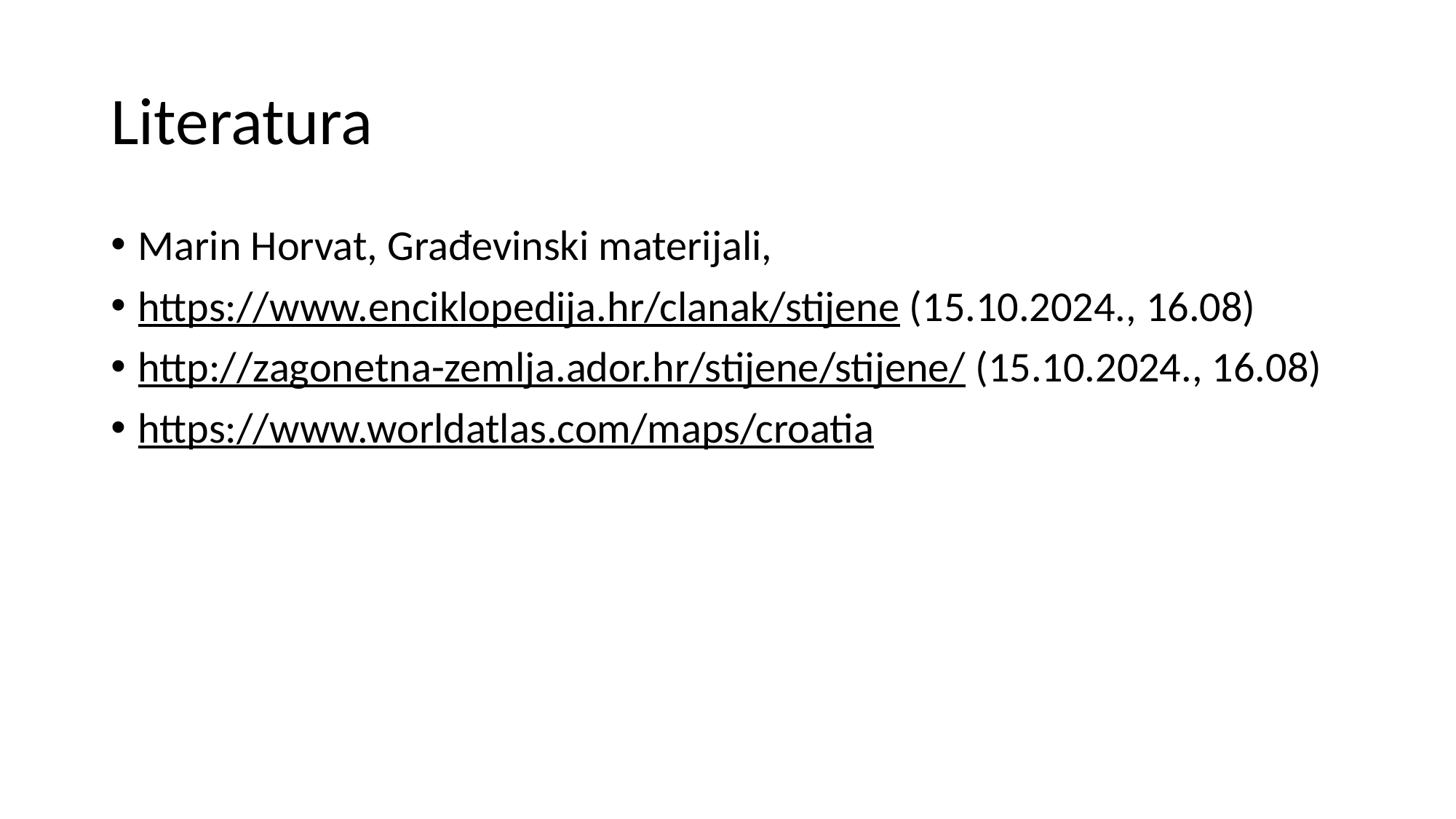

# Literatura
Marin Horvat, Građevinski materijali,
https://www.enciklopedija.hr/clanak/stijene (15.10.2024., 16.08)
http://zagonetna-zemlja.ador.hr/stijene/stijene/ (15.10.2024., 16.08)
https://www.worldatlas.com/maps/croatia